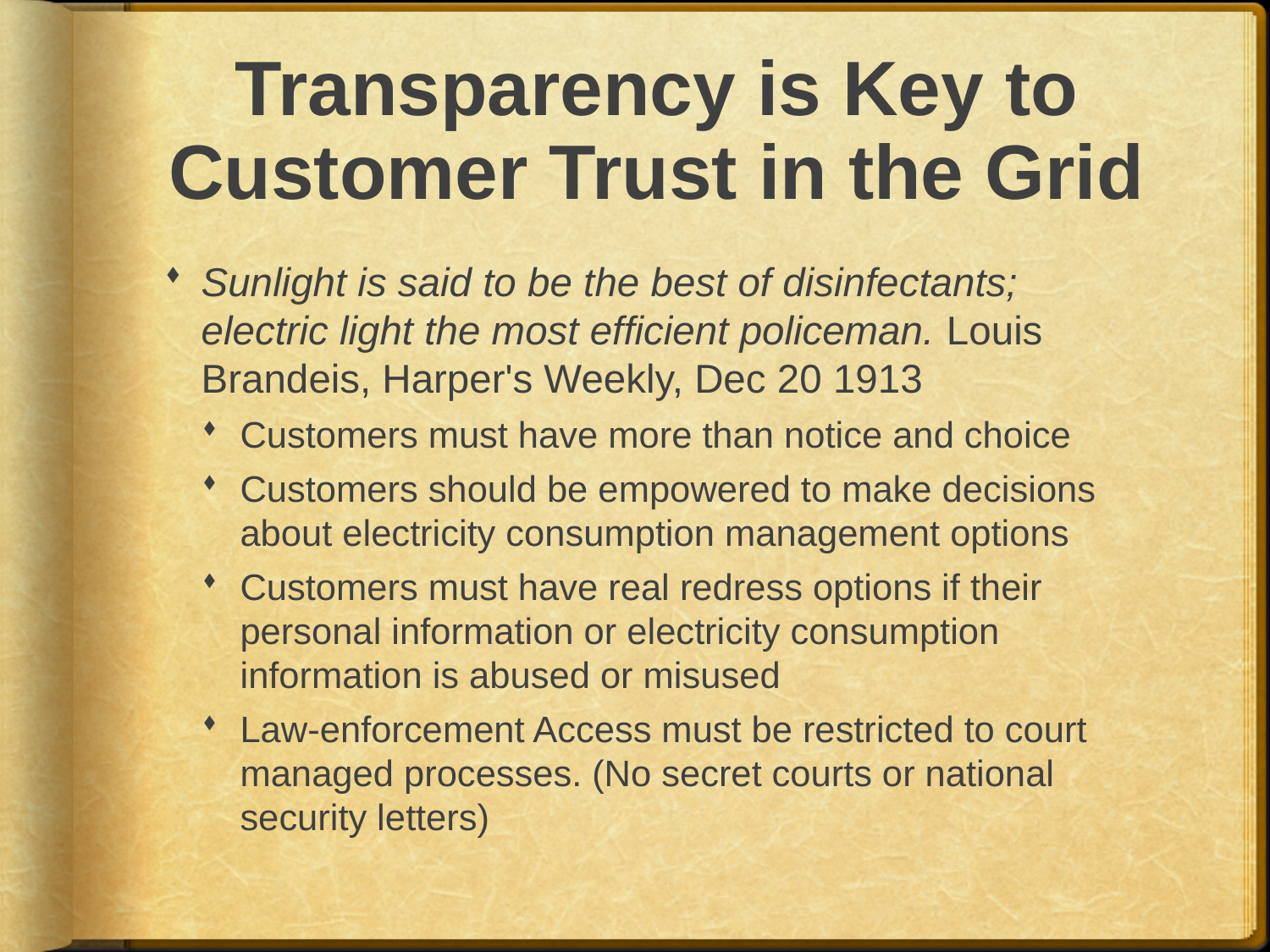

# Transparency is Key to Customer Trust in the Grid
Sunlight is said to be the best of disinfectants; electric light the most efficient policeman. Louis Brandeis, Harper's Weekly, Dec 20 1913
Customers must have more than notice and choice
Customers should be empowered to make decisions about electricity consumption management options
Customers must have real redress options if their personal information or electricity consumption information is abused or misused
Law-enforcement Access must be restricted to court managed processes. (No secret courts or national security letters)